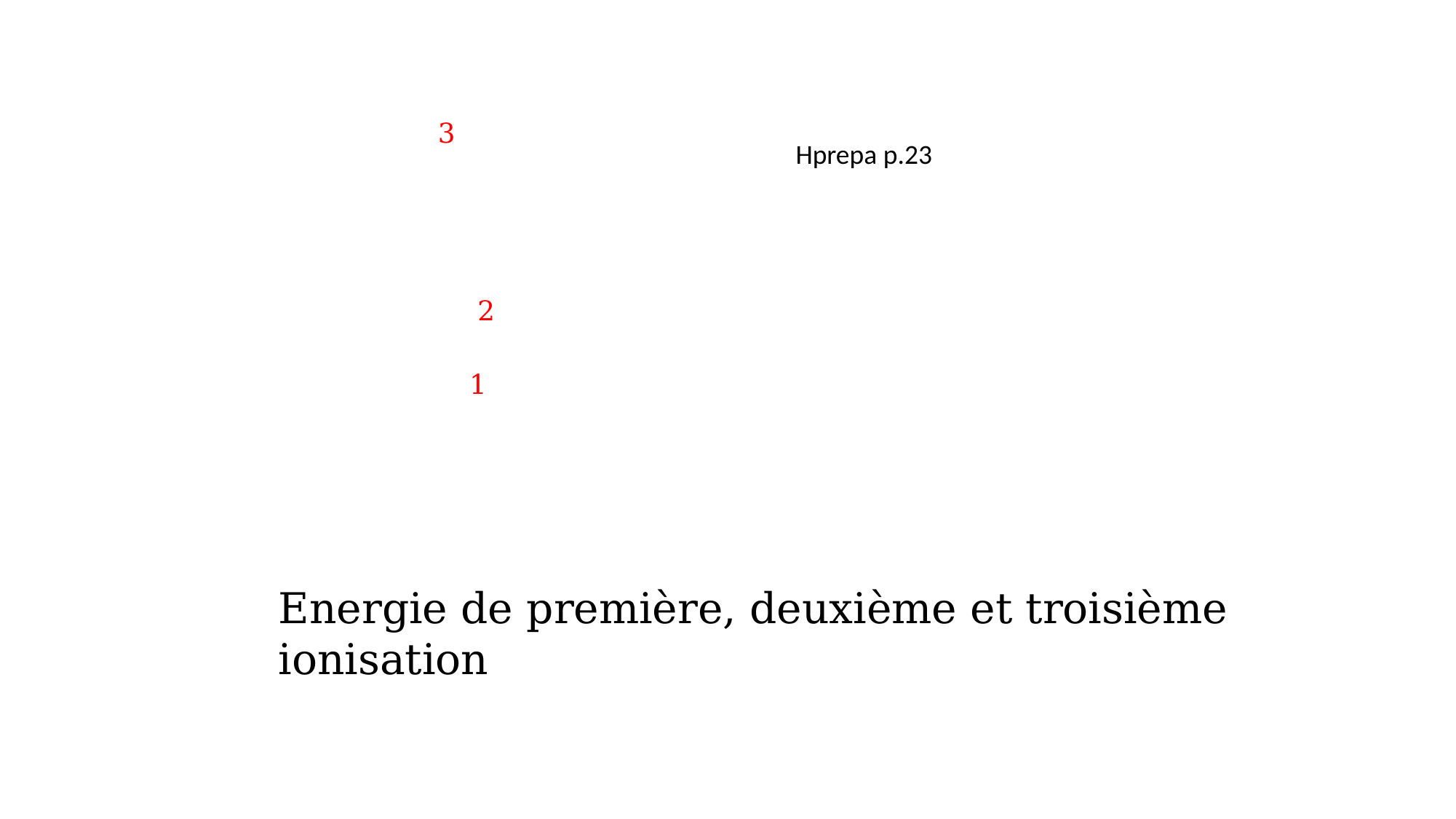

3
Hprepa p.23
2
1
Energie de première, deuxième et troisième ionisation